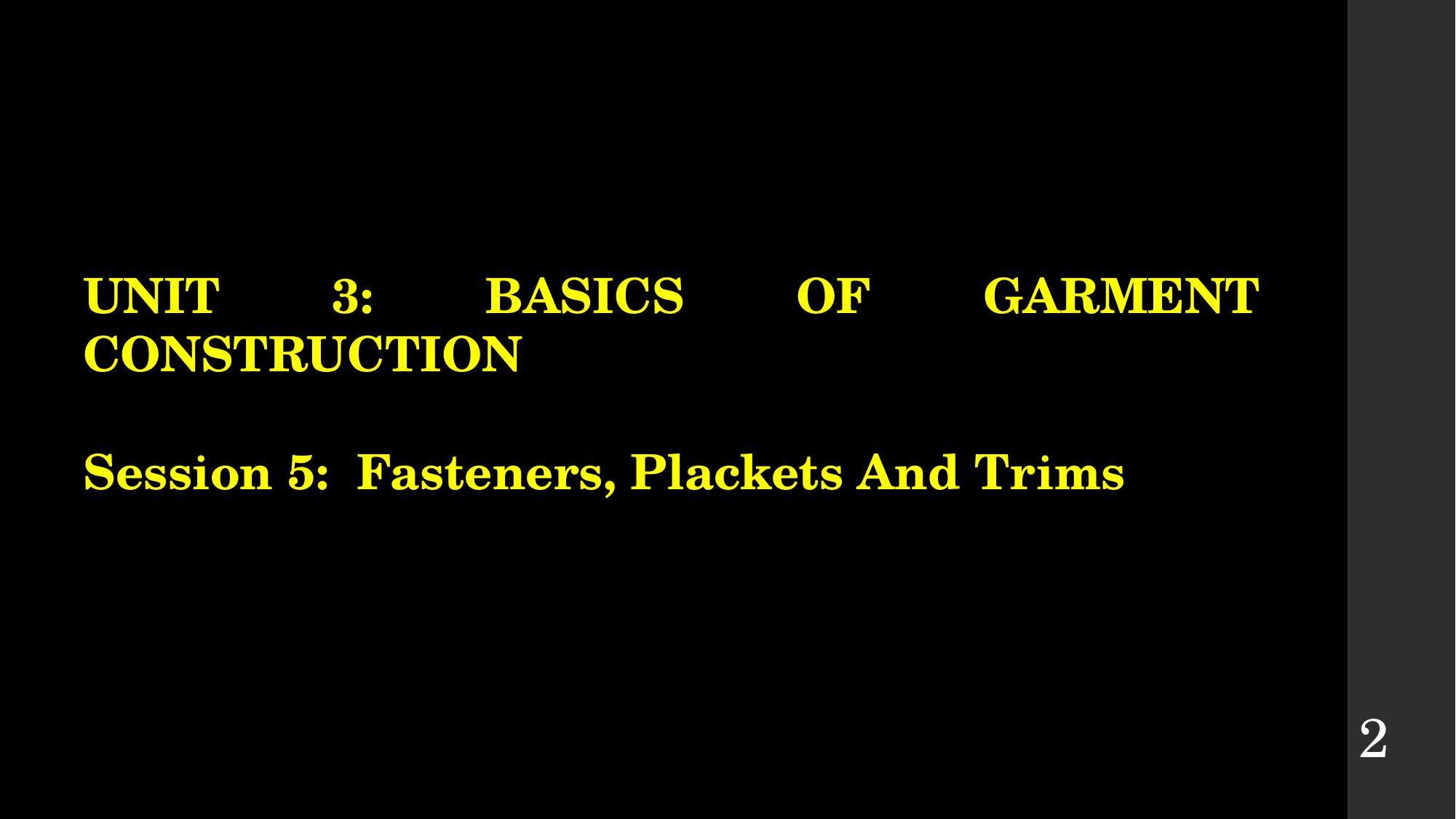

UNIT 3: BASICS OF GARMENT CONSTRUCTION

Session 5:  Fasteners, Plackets And Trims
2